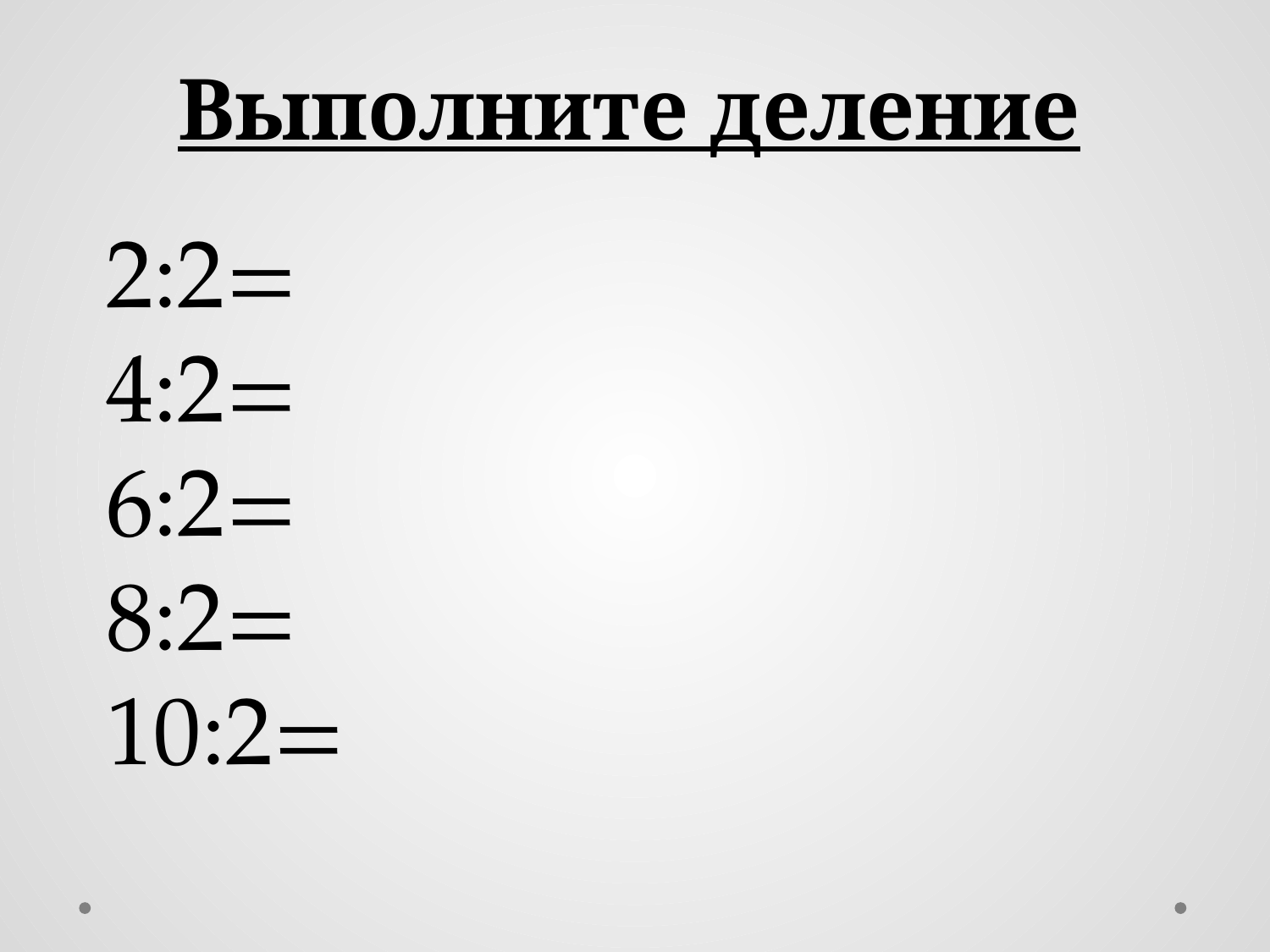

Выполните деление
2:2=
4:2=
6:2=
8:2=
10:2=